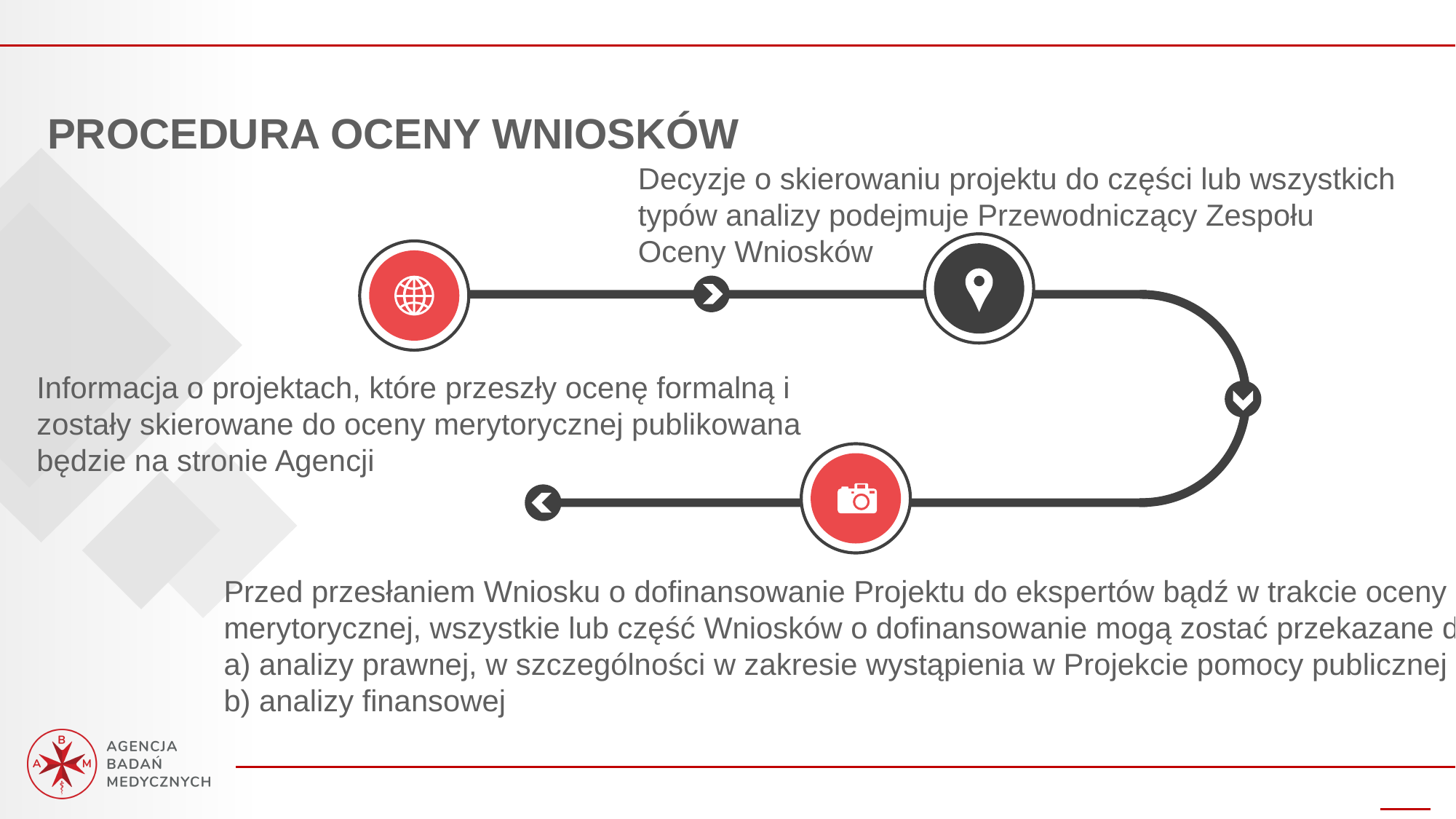

PROCEDURA OCENY WNIOSKÓW

Decyzje o skierowaniu projektu do części lub wszystkich typów analizy podejmuje Przewodniczący Zespołu Oceny Wniosków

Informacja o projektach, które przeszły ocenę formalną i zostały skierowane do oceny merytorycznej publikowana będzie na stronie Agencji

Przed przesłaniem Wniosku o dofinansowanie Projektu do ekspertów bądź w trakcie oceny merytorycznej, wszystkie lub część Wniosków o dofinansowanie mogą zostać przekazane do:
a) analizy prawnej, w szczególności w zakresie wystąpienia w Projekcie pomocy publicznej
b) analizy finansowej